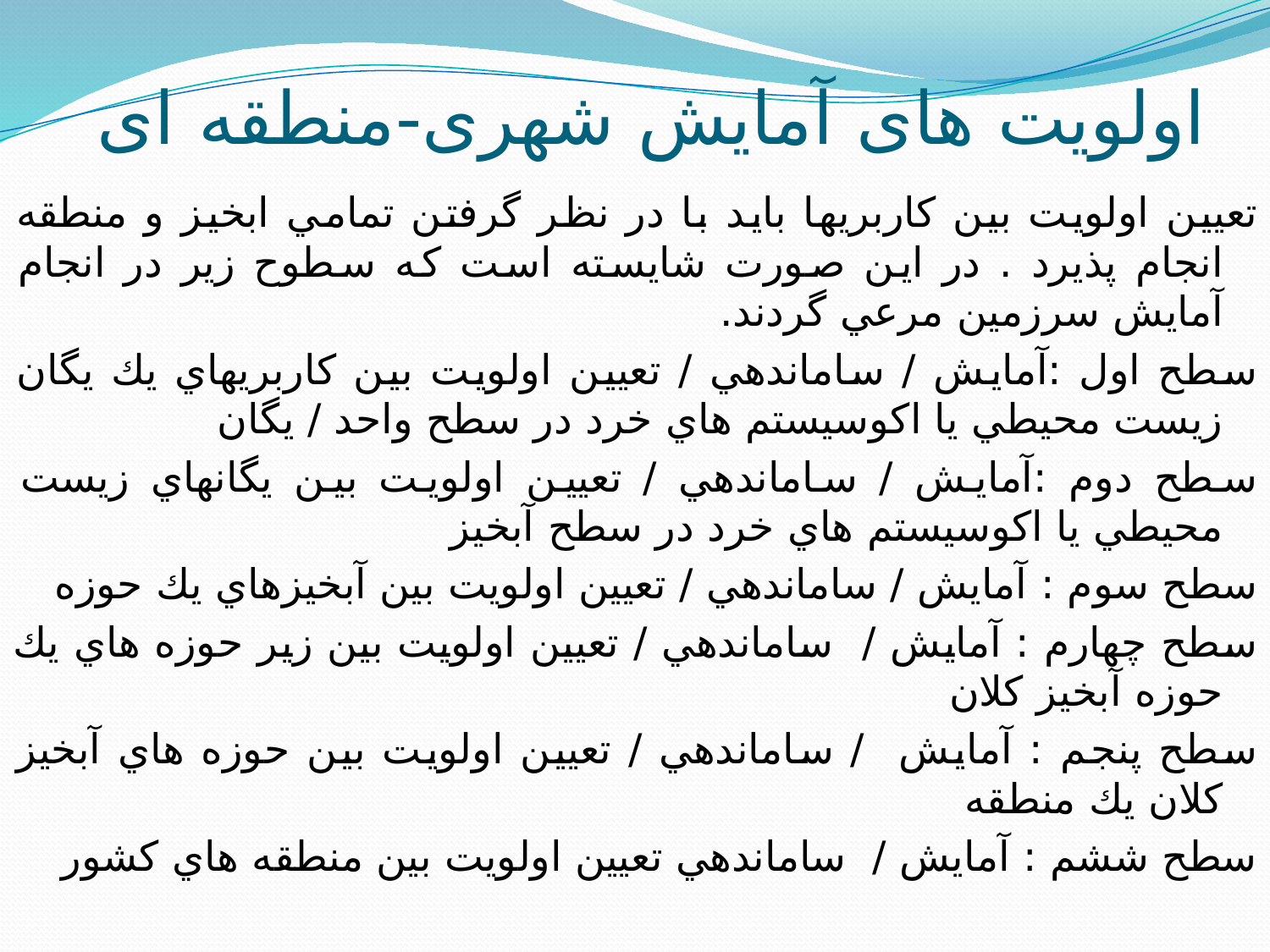

# اولویت های آمایش شهری-منطقه ای
تعيين اولويت بين كاربريها بايد با در نظر گرفتن تمامي ابخيز و منطقه انجام پذيرد . در اين صورت شايسته است كه سطوح زير در انجام آمايش سرزمين مرعي گردند.
سطح اول :آمايش / ساماندهي / تعيين اولويت بين كاربريهاي يك يگان زيست محيطي يا اكوسيستم هاي خرد در سطح واحد / يگان
سطح دوم :آمايش / ساماندهي / تعيين اولويت بين يگانهاي زيست محيطي يا اكوسيستم هاي خرد در سطح آبخيز
سطح سوم : آمايش / ساماندهي / تعيين اولويت بين آبخيزهاي يك حوزه
سطح چهارم : آمايش /  ساماندهي / تعيين اولويت بين زير حوزه هاي يك حوزه آبخيز كلان
سطح پنجم : آمايش  / ساماندهي / تعيين اولويت بين حوزه هاي آبخيز كلان يك منطقه
سطح ششم : آمايش /  ساماندهي تعيين اولويت بين منطقه هاي كشور